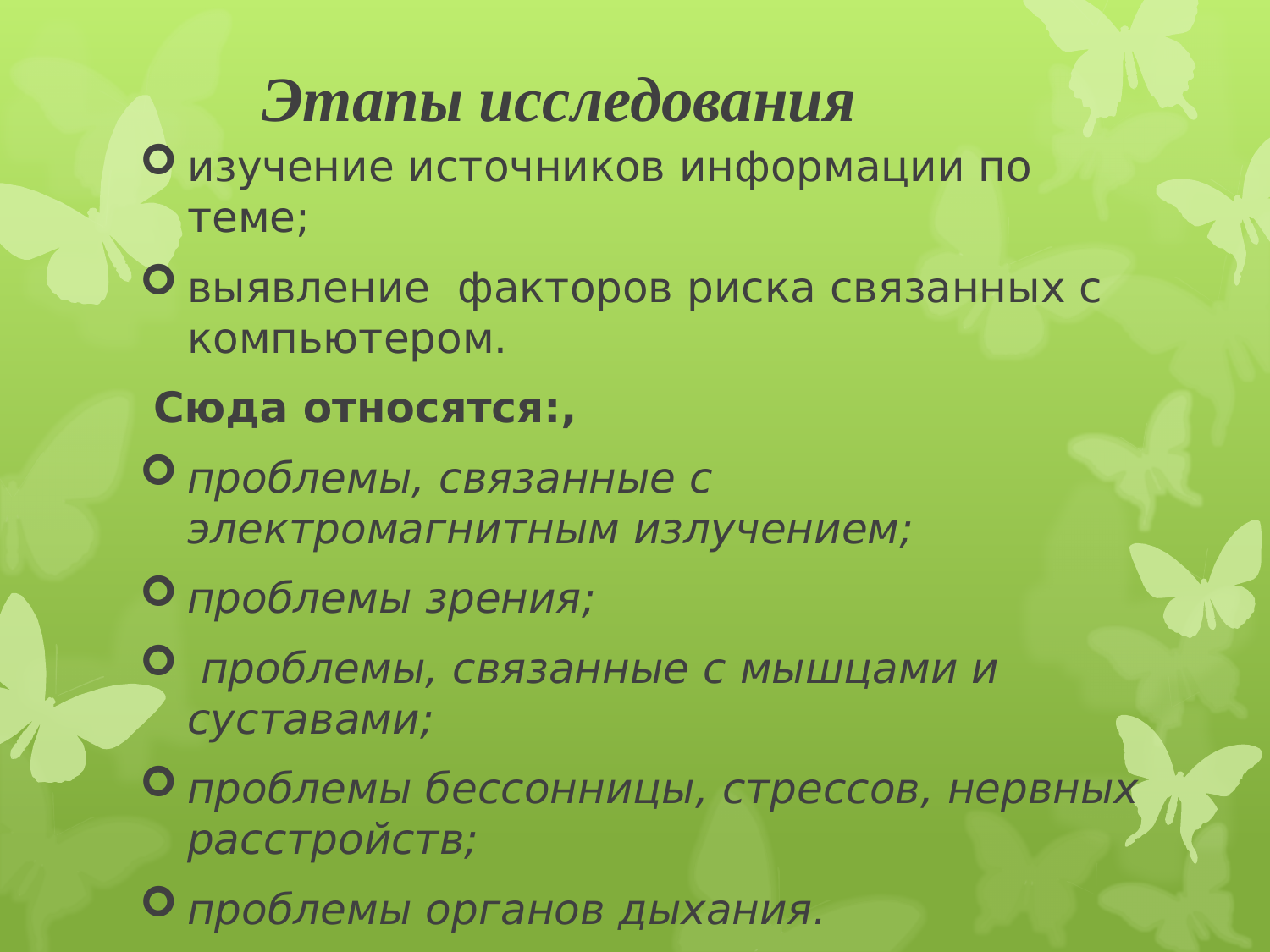

# Этапы исследования
изучение источников информации по теме;
выявление  факторов риска связанных с компьютером.
 Сюда относятся:,
проблемы, связанные с электромагнитным излучением;
проблемы зрения;
 проблемы, связанные с мышцами и суставами;
проблемы бессонницы, стрессов, нервных расстройств;
проблемы органов дыхания.